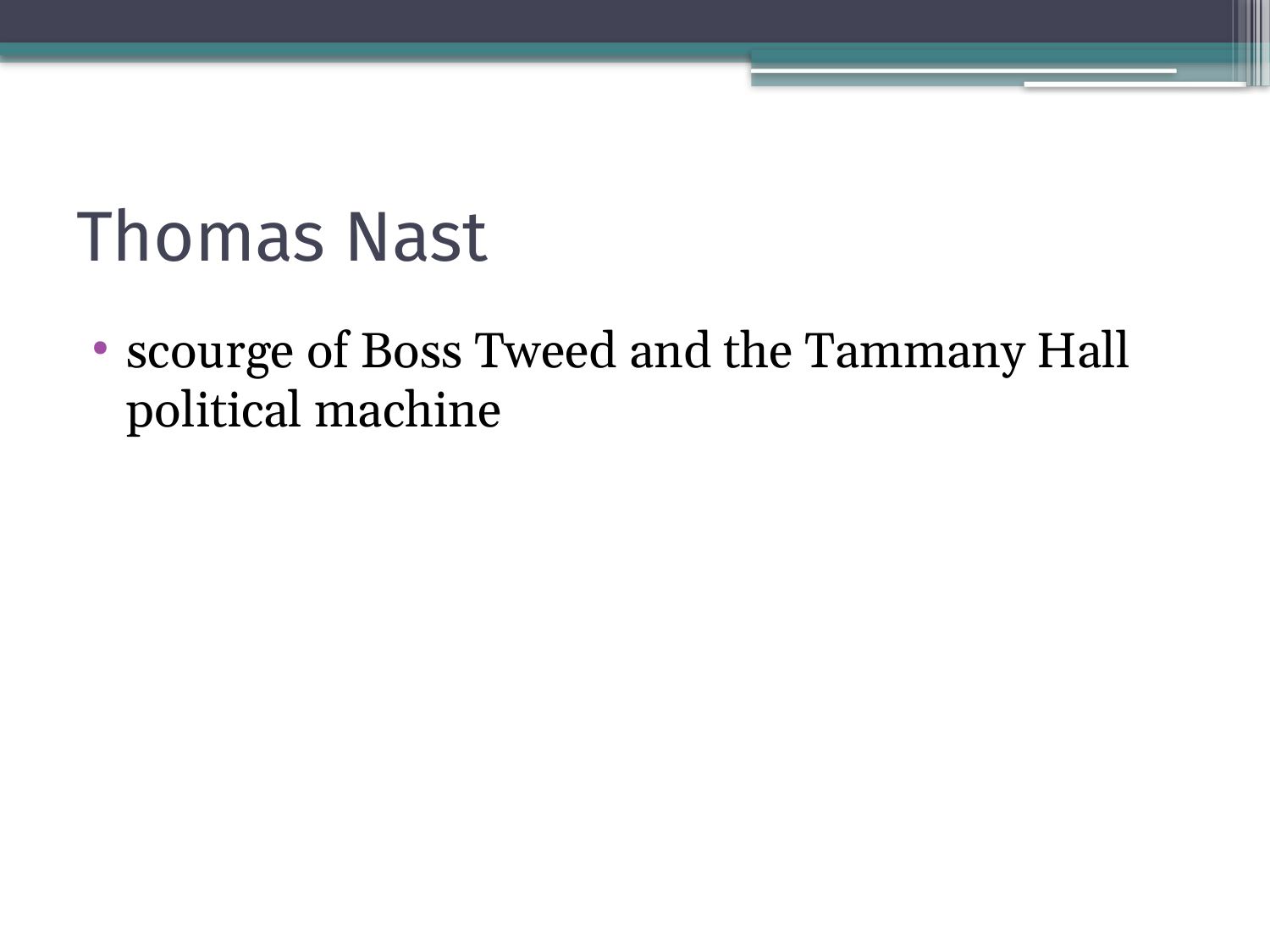

# Thomas Nast
scourge of Boss Tweed and the Tammany Hall political machine